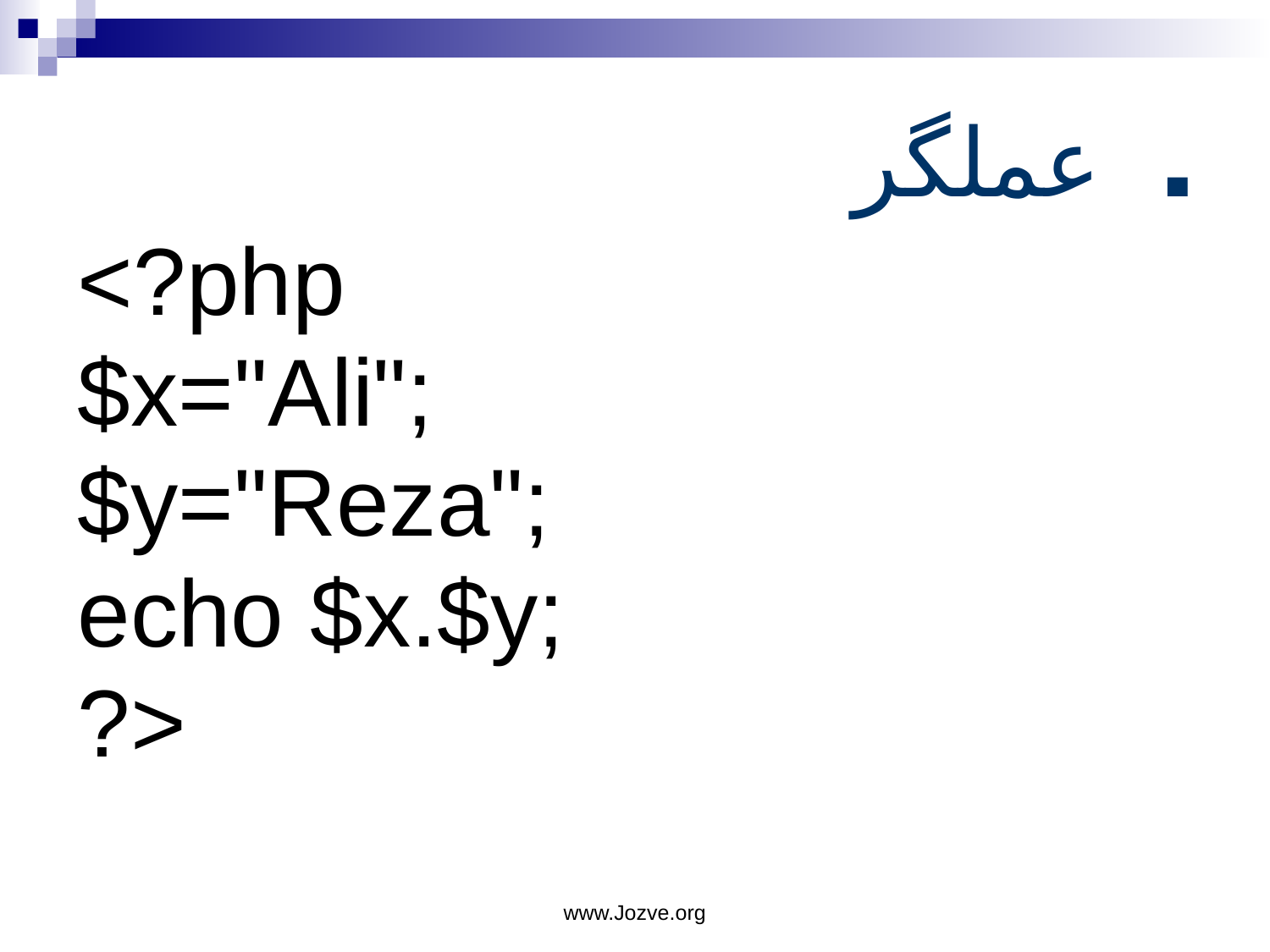

# عملگر  .
<?php
$x="Ali";
$y="Reza";
echo $x.$y;
?>

www.Jozve.org